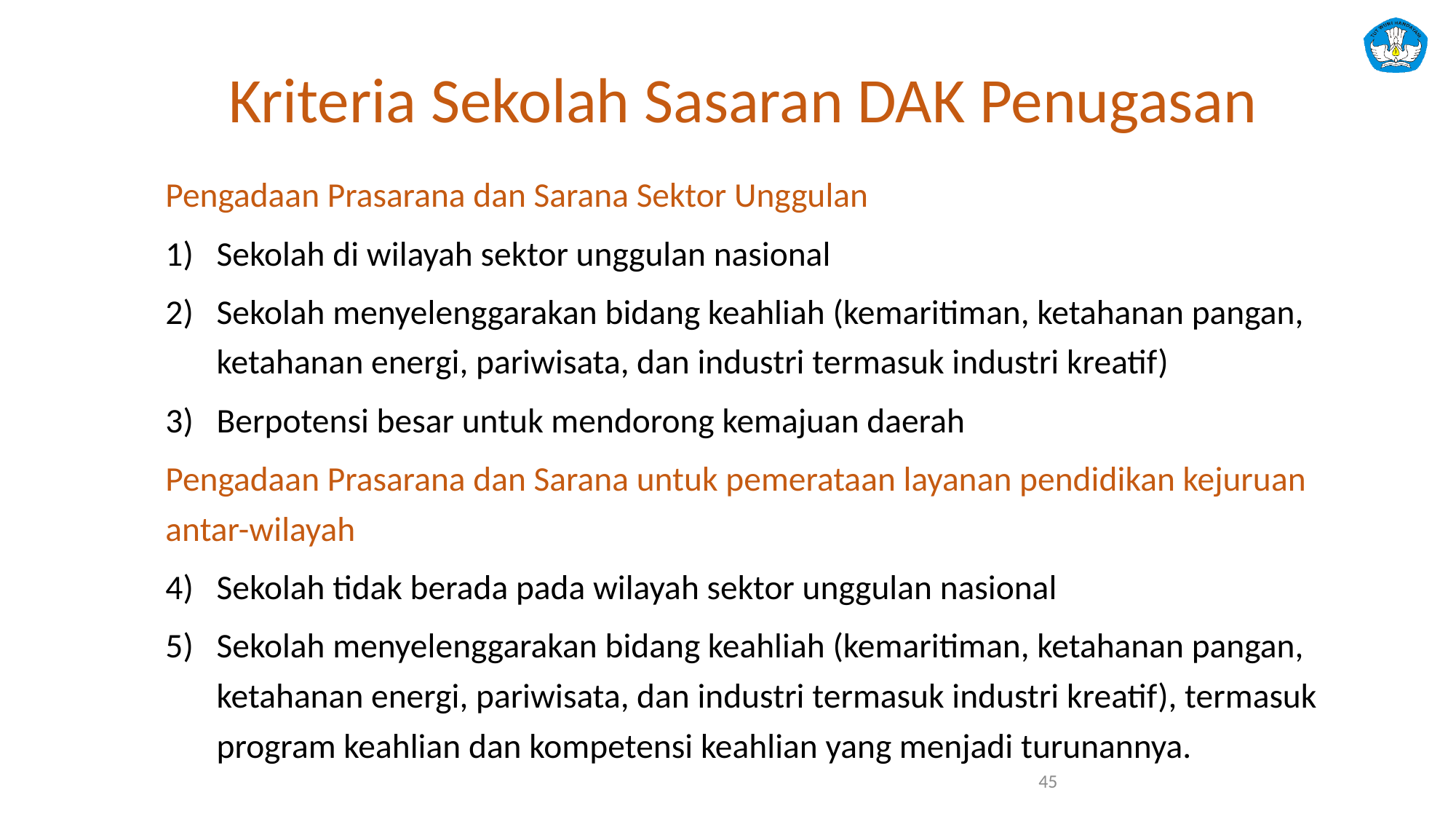

# Kriteria Sekolah Sasaran DAK Penugasan
Pengadaan Prasarana dan Sarana Sektor Unggulan
Sekolah di wilayah sektor unggulan nasional
Sekolah menyelenggarakan bidang keahliah (kemaritiman, ketahanan pangan, ketahanan energi, pariwisata, dan industri termasuk industri kreatif)
Berpotensi besar untuk mendorong kemajuan daerah
Pengadaan Prasarana dan Sarana untuk pemerataan layanan pendidikan kejuruan antar-wilayah
Sekolah tidak berada pada wilayah sektor unggulan nasional
Sekolah menyelenggarakan bidang keahliah (kemaritiman, ketahanan pangan, ketahanan energi, pariwisata, dan industri termasuk industri kreatif), termasuk program keahlian dan kompetensi keahlian yang menjadi turunannya.

45